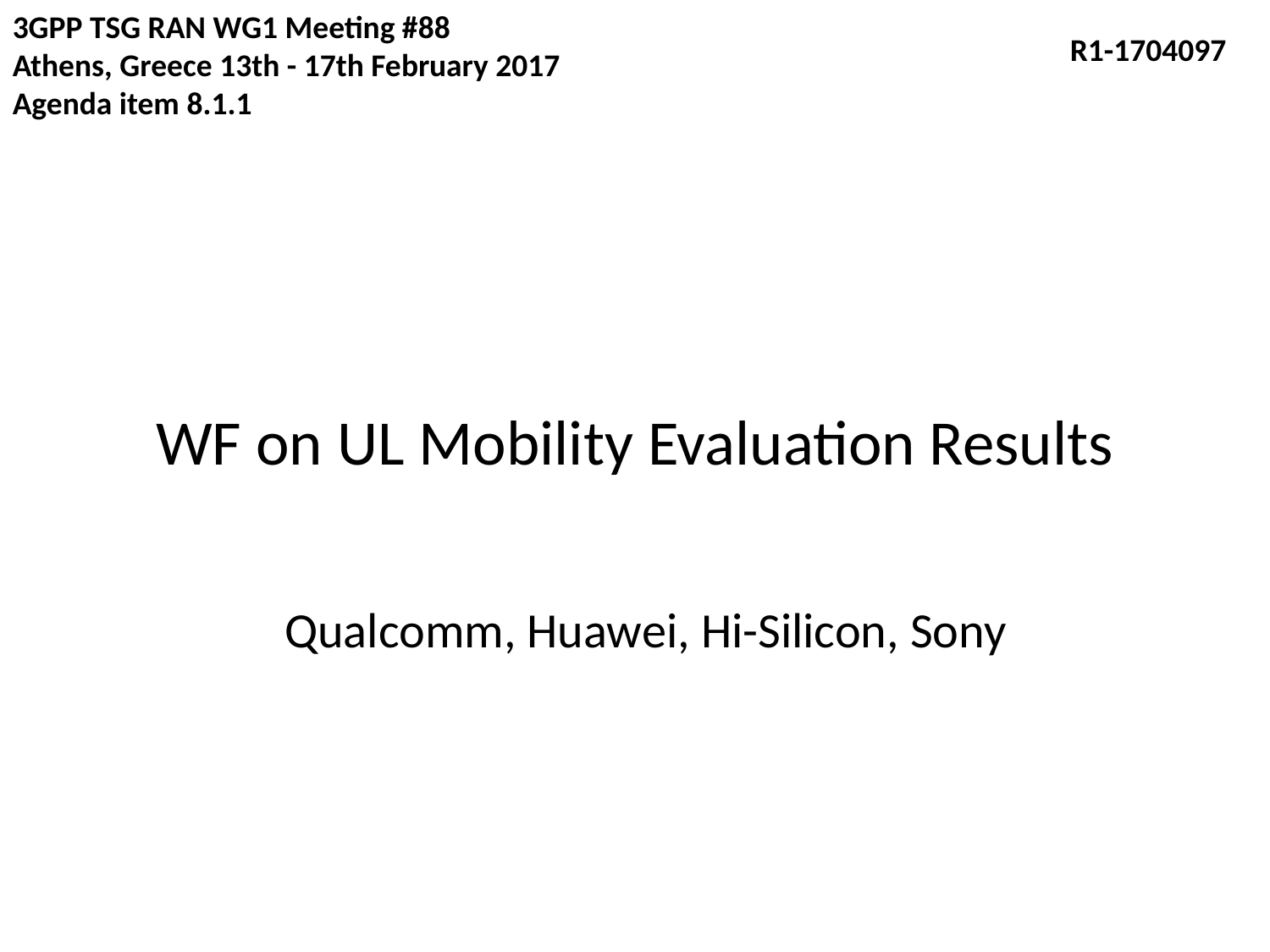

3GPP TSG RAN WG1 Meeting #88
Athens, Greece 13th - 17th February 2017
Agenda item 8.1.1
R1-1704097
# WF on UL Mobility Evaluation Results
Qualcomm, Huawei, Hi-Silicon, Sony